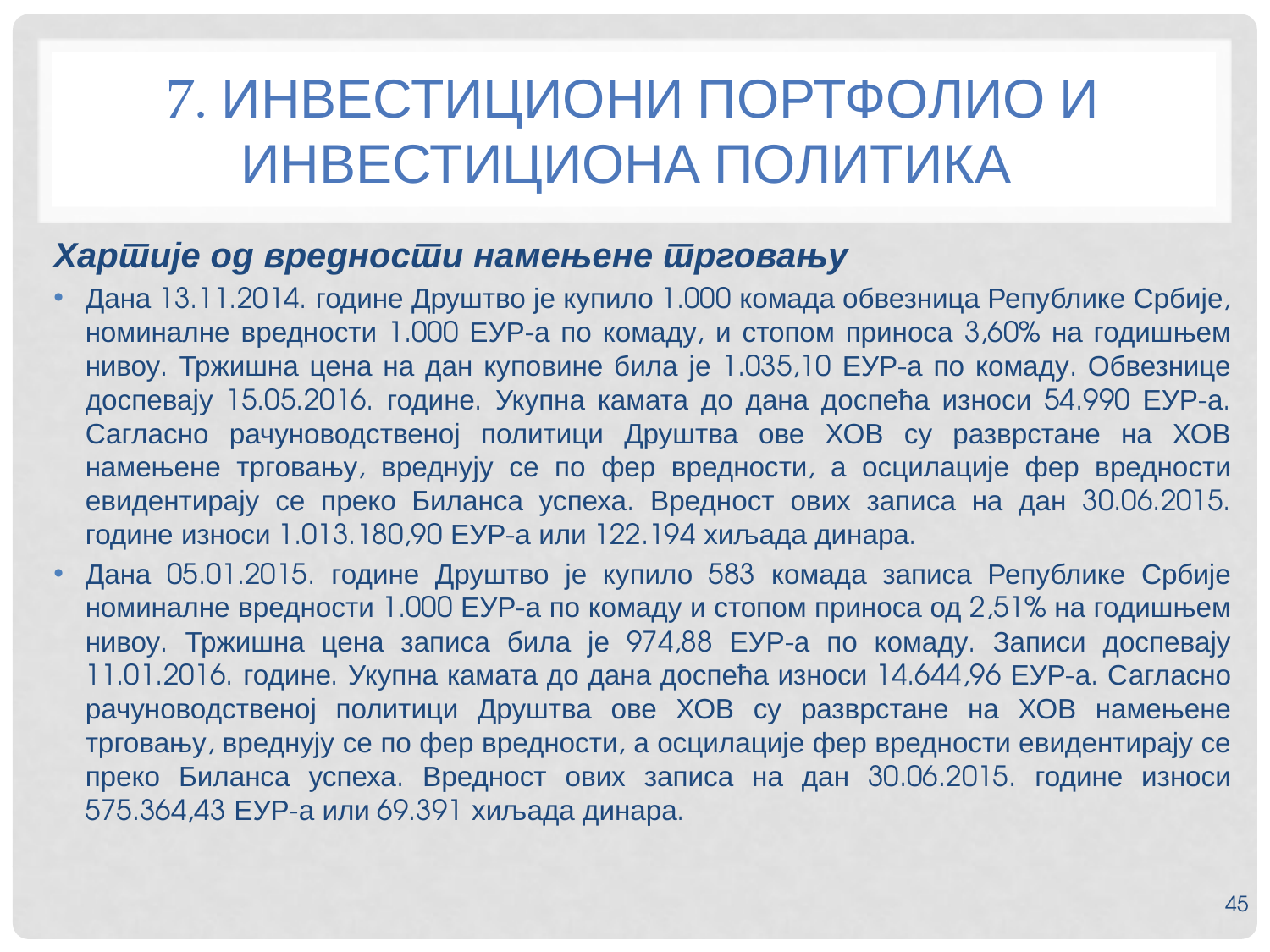

# 7. ИНВЕСТИЦИОНИ ПОРТФОЛИО И ИНВЕСТИЦИОНА ПОЛИТИКА
Хартије од вредности намењене трговању
Дана 13.11.2014. године Друштво је купило 1.000 комада обвезница Републике Србије, номиналне вредности 1.000 ЕУР-а по комаду, и стопом приноса 3,60% на годишњем нивоу. Тржишна цена на дан куповине била је 1.035,10 ЕУР-а по комаду. Обвезнице доспевају 15.05.2016. године. Укупна камата до дана доспећа износи 54.990 ЕУР-а. Сагласно рачуноводственој политици Друштва ове ХОВ су разврстане на ХОВ намењене трговању, вреднују се по фер вредности, а осцилације фер вредности евидентирају се преко Биланса успеха. Вредност ових записа на дан 30.06.2015. године износи 1.013.180,90 ЕУР-а или 122.194 хиљада динара.
Дана 05.01.2015. године Друштво је купило 583 комада записа Републике Србије номиналне вредности 1.000 ЕУР-а по комаду и стопом приноса од 2,51% на годишњем нивоу. Тржишна цена записа била је 974,88 ЕУР-а по комаду. Записи доспевају 11.01.2016. године. Укупна камата до дана доспећа износи 14.644,96 ЕУР-а. Сагласно рачуноводственој политици Друштва ове ХОВ су разврстане на ХОВ намењене трговању, вреднују се по фер вредности, а осцилације фер вредности евидентирају се преко Биланса успеха. Вредност ових записа на дан 30.06.2015. године износи 575.364,43 ЕУР-а или 69.391 хиљада динара.

45